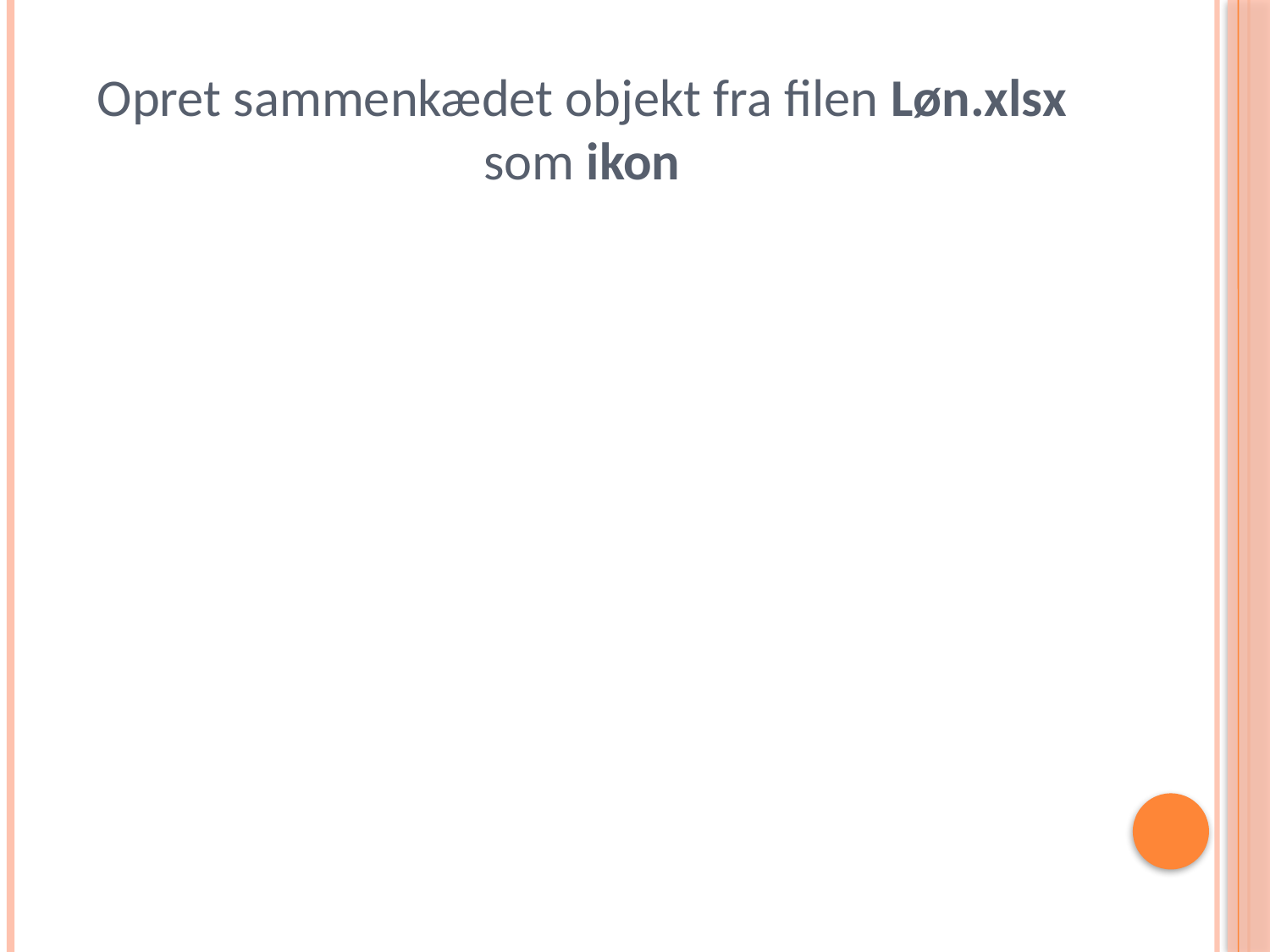

# Opret sammenkædet objekt fra filen Løn.xlsx som ikon